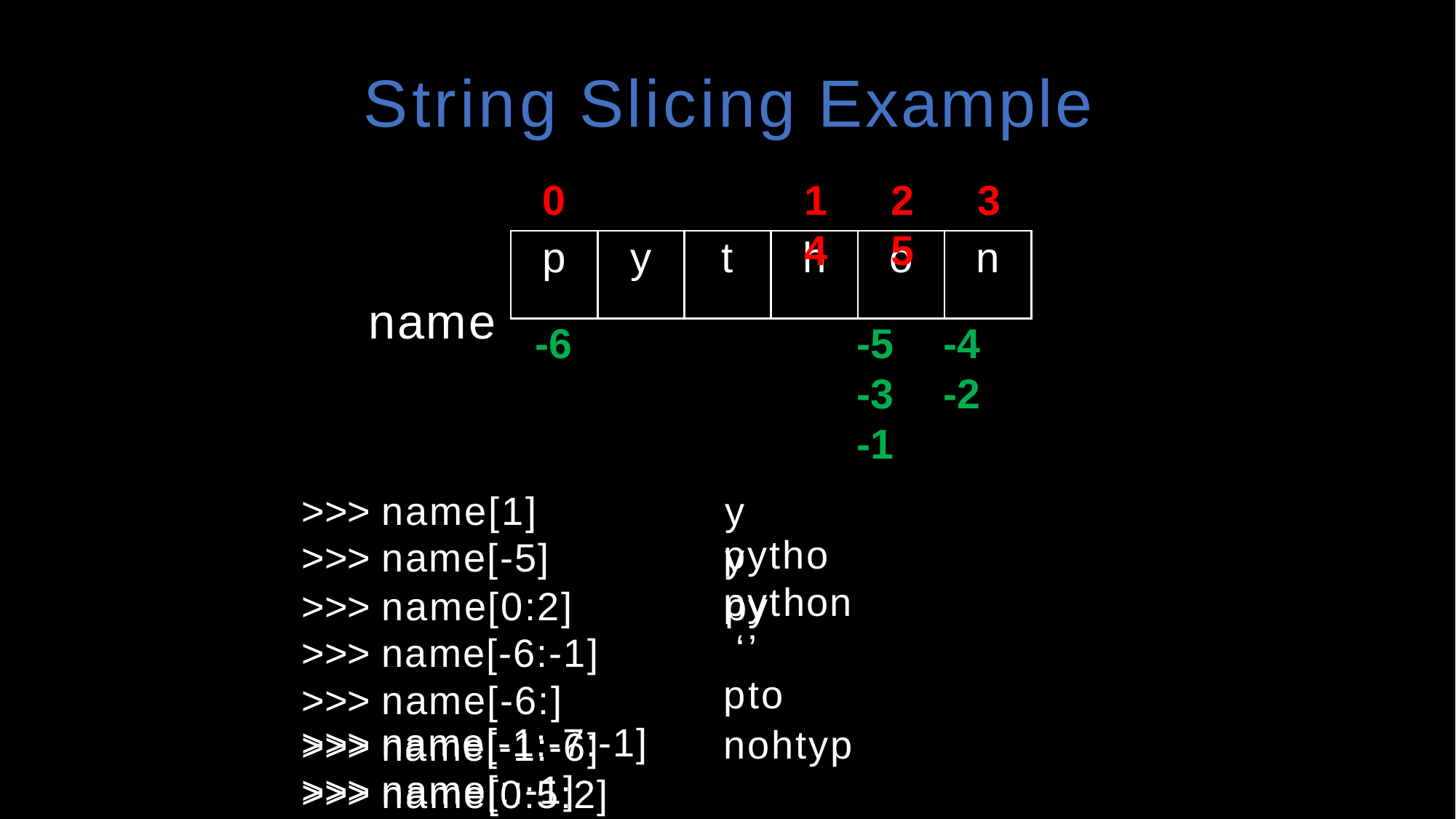

# String Slicing Example
0	1	2	3	4	5
name
| p | y | t | h | o | n |
| --- | --- | --- | --- | --- | --- |
-6	-5	-4	-3	-2	-1
>>> name[1]	y
>>> name[-5]	y
>>> name[0:2]	py
>>> name[-6:-1]
>>> name[-6:]
>>> name[-1:-6]
>>> name[0:5:2]
pytho  python  ‘’
pto
nohtyp  nohtyp
>>> name[-1:-7:-1]
>>> name[::-1]